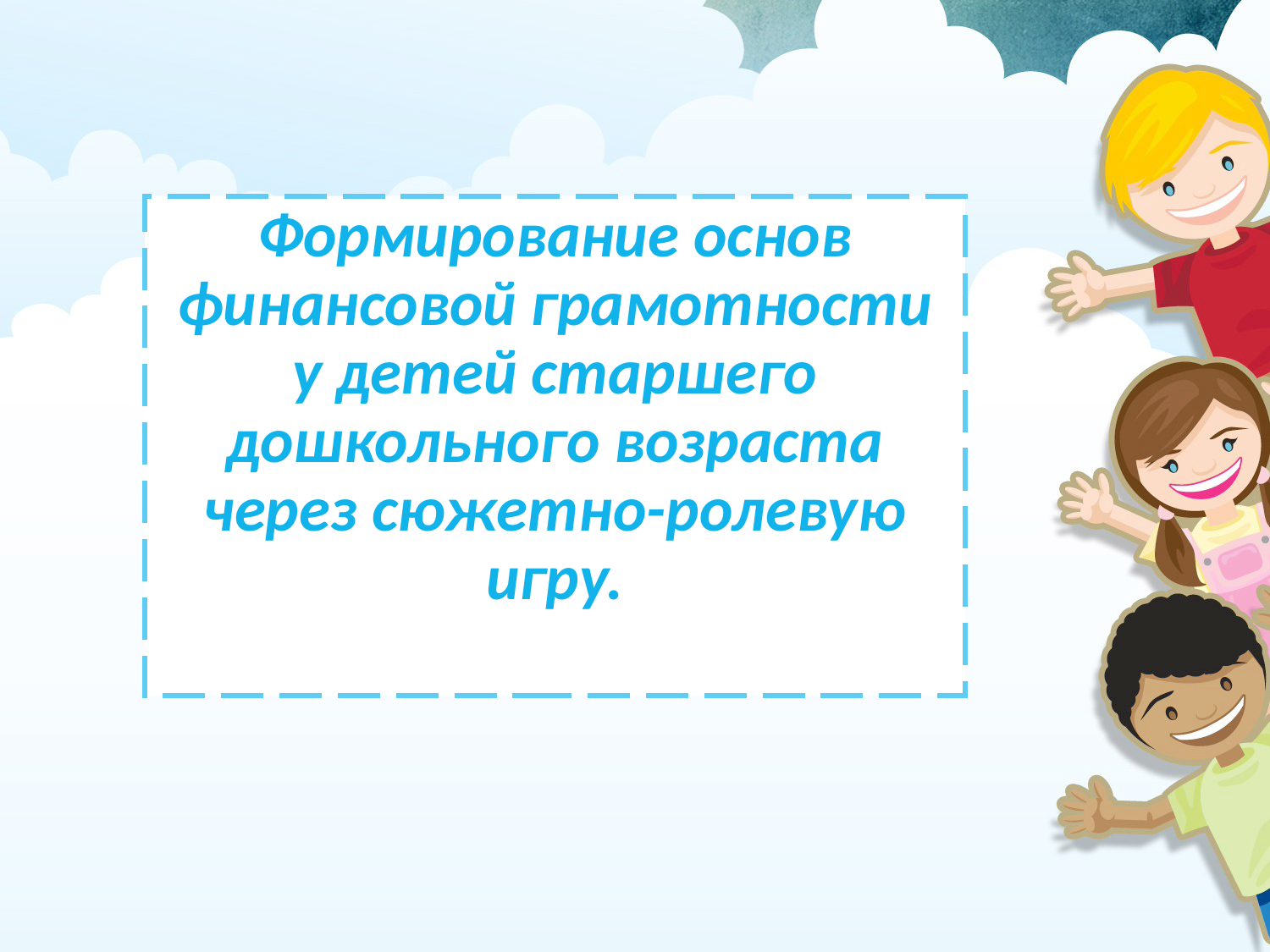

# Формирование основ финансовой грамотности у детей старшего дошкольного возраста через сюжетно-ролевую игру.